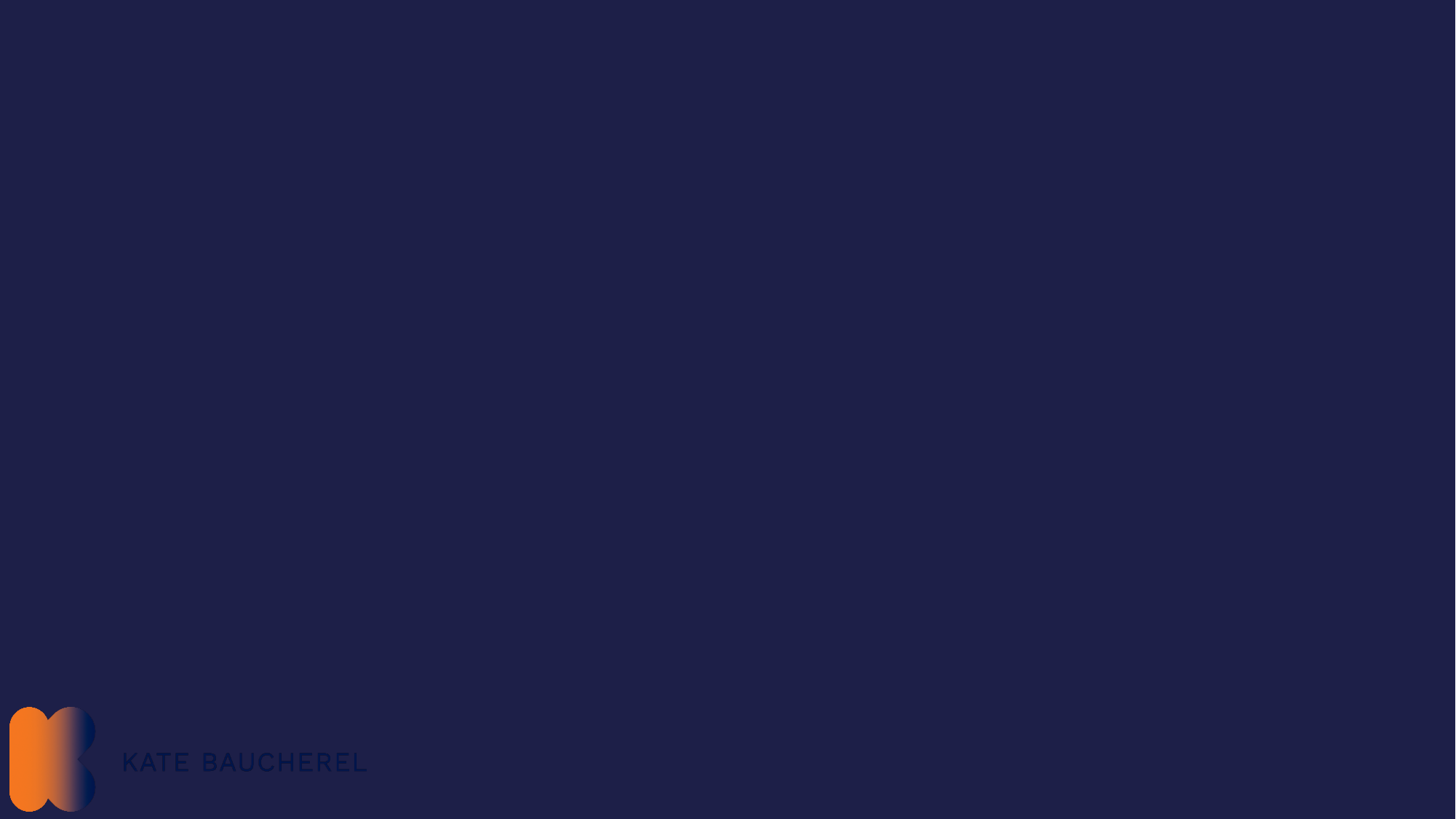

# Acquiring cryptoassets – what could go wrong?
Multiple marketplaces and wallets
Volatility of crypto!
Malicious airdrops containing malware
Phishing for high value gains
All the usual security concerns with using self-custody wallets and transferring assets from one place to another
October 2022 – malware in an airdrop of tokens to Solana’s Phantom Wallet users prompting an ‘update’ to drain assets
January 2023 - Spear-phishing attack on collector Kevin Rose who claimed a malicious NFT and lost $1m of assets
Reports of social engineering and simple .exe files used to compromise wallets